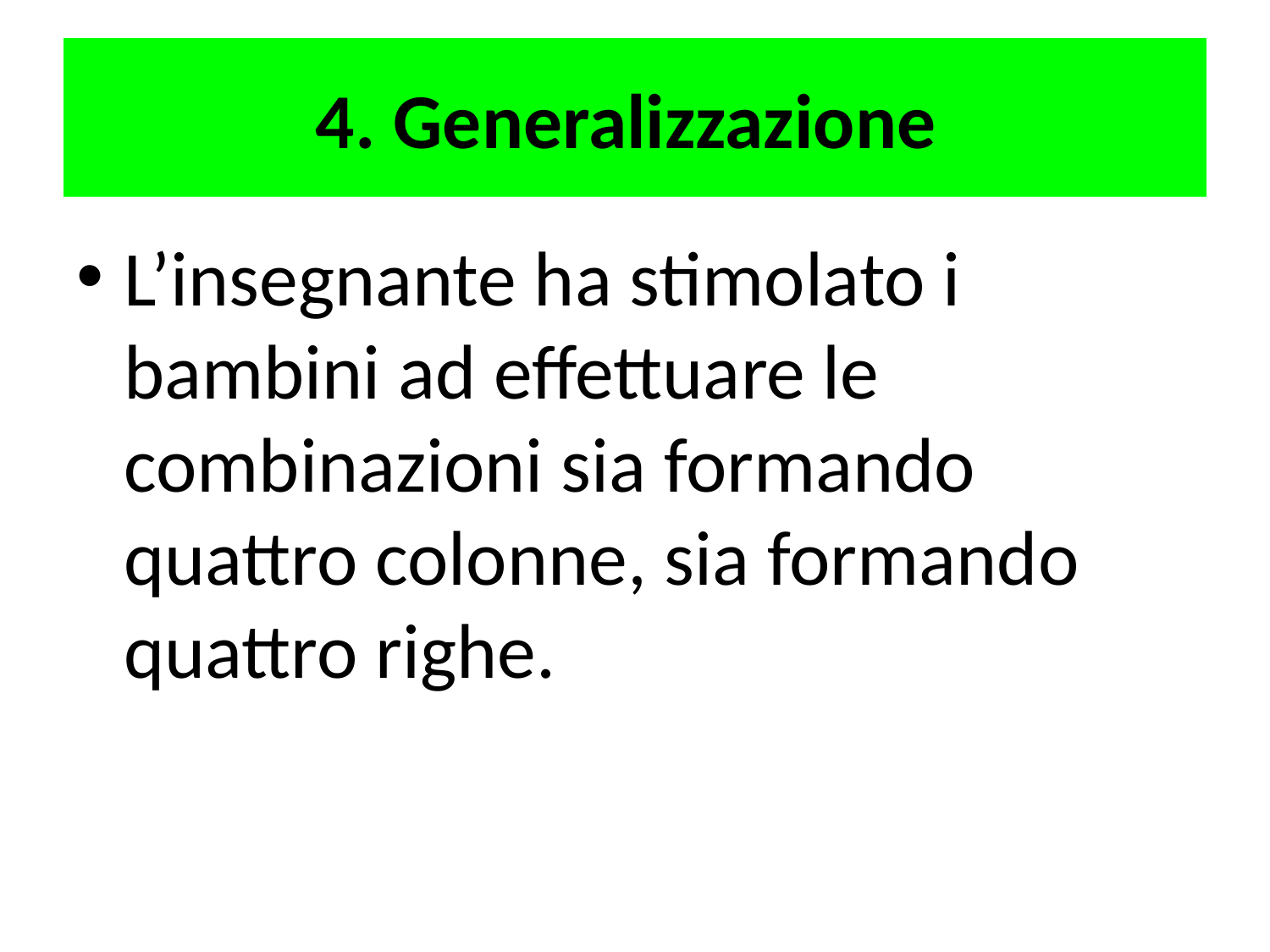

# 4. Generalizzazione
L’insegnante ha stimolato i bambini ad effettuare le combinazioni sia formando quattro colonne, sia formando quattro righe.